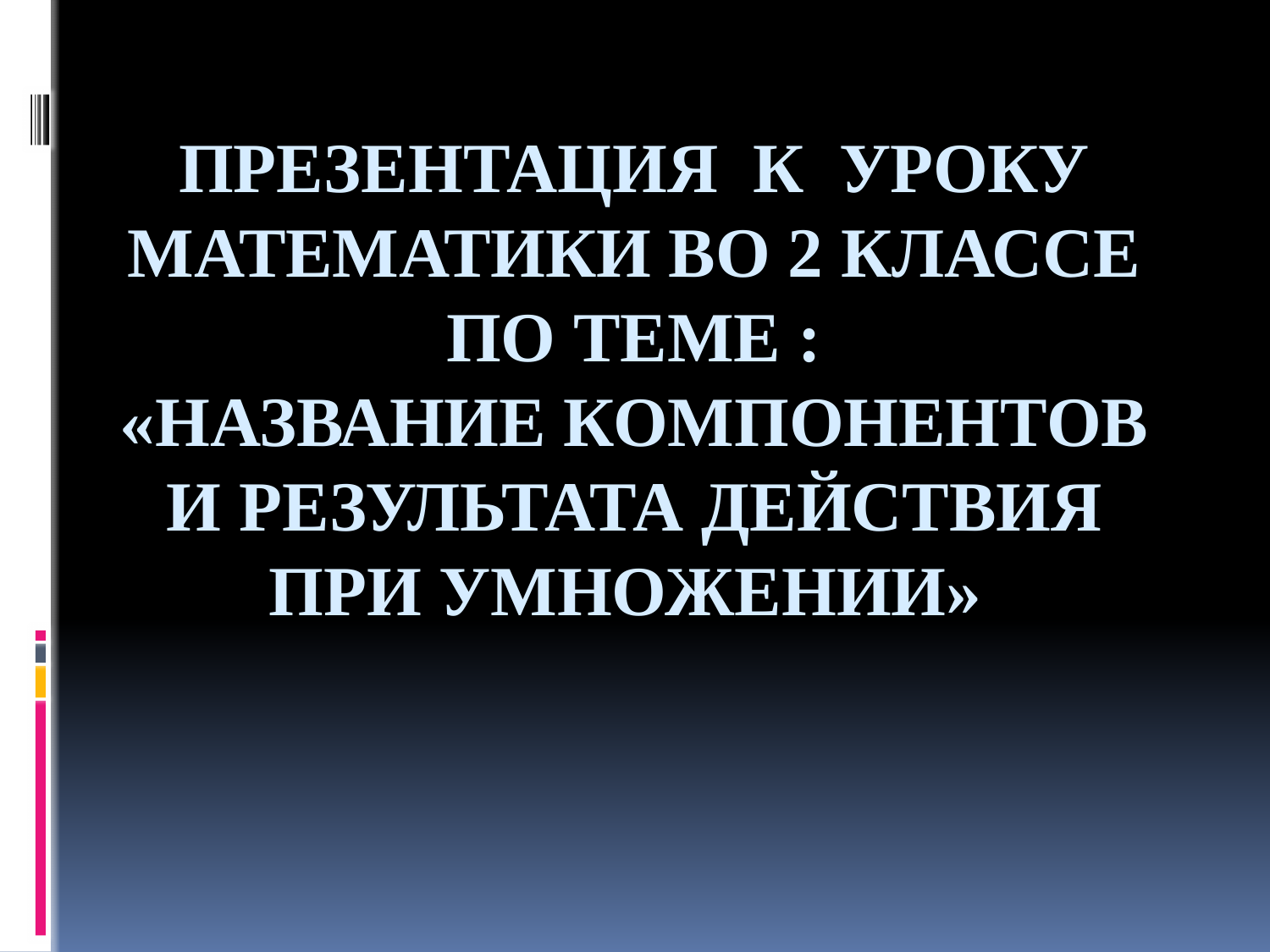

# ПРЕЗЕНТАЦИЯ  К  УРОКУ МАТЕМАТИКИ ВО 2 КЛАССЕ ПО ТЕМЕ : «НАЗВАНИЕ КОМПОНЕНТОВ И РЕЗУЛЬТАТА ДЕЙСТВИЯ ПРИ УМНОЖЕНИИ»